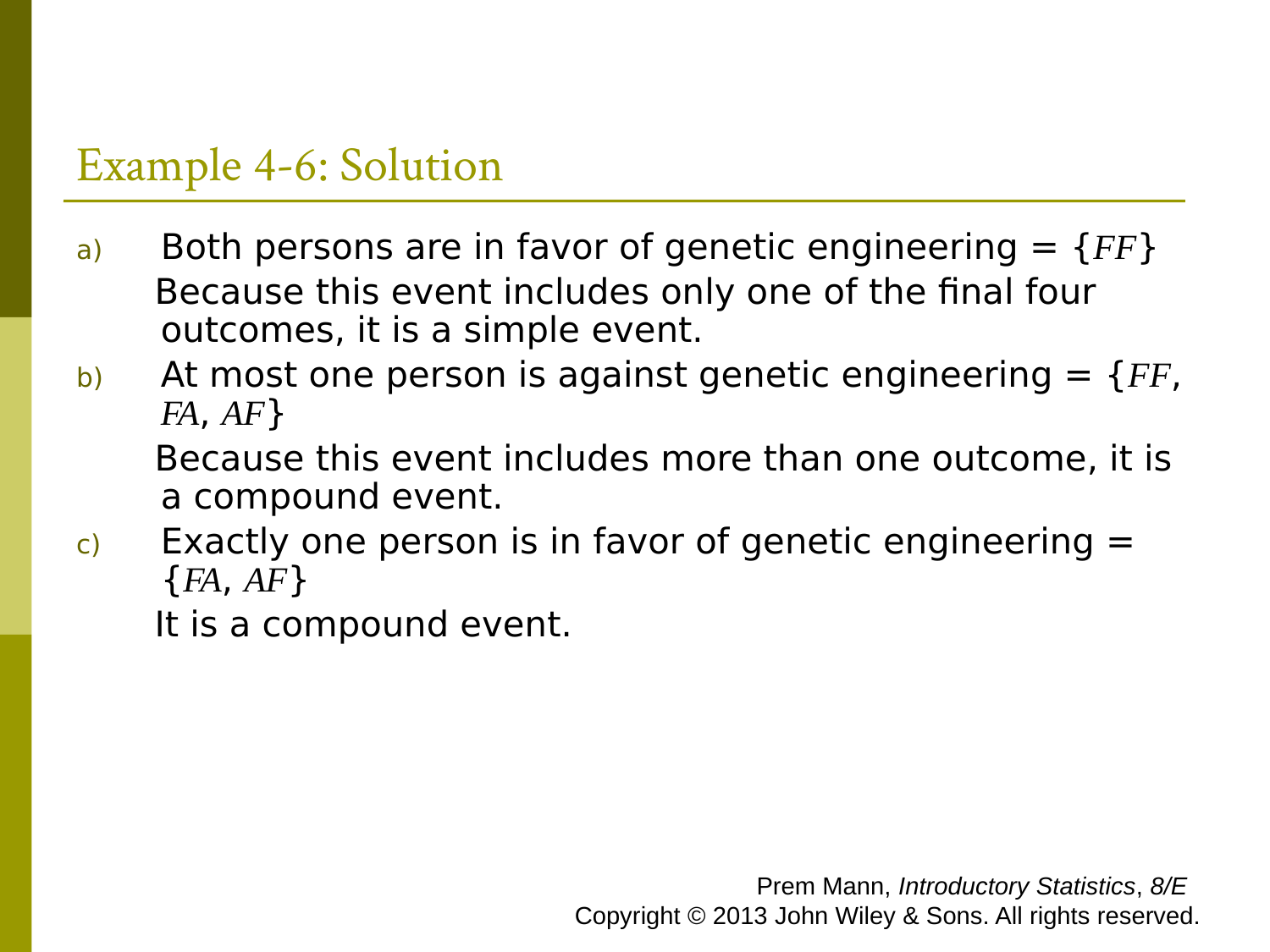

# Example 4-6: Solution
Both persons are in favor of genetic engineering = {FF}
       Because this event includes only one of the final four outcomes, it is a simple event.
At most one person is against genetic engineering = {FF, FA, AF}
       Because this event includes more than one outcome, it is a compound event.
Exactly one person is in favor of genetic engineering = {FA, AF}
       It is a compound event.
                          Prem Mann, Introductory Statistics, 8/E Copyright © 2013 John Wiley & Sons. All rights reserved.